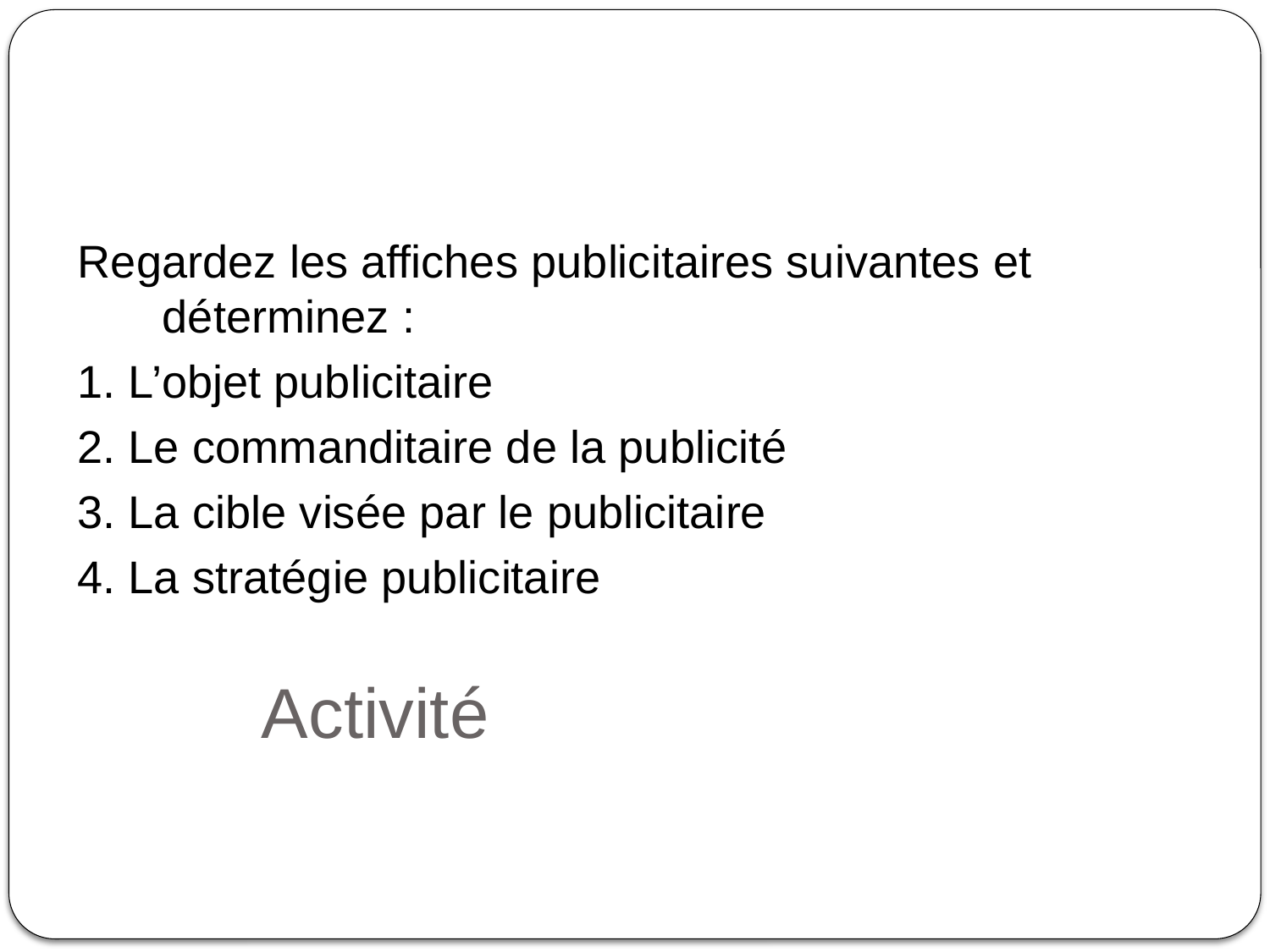

Regardez les affiches publicitaires suivantes et déterminez :
1. L’objet publicitaire
2. Le commanditaire de la publicité
3. La cible visée par le publicitaire
4. La stratégie publicitaire
# Activité